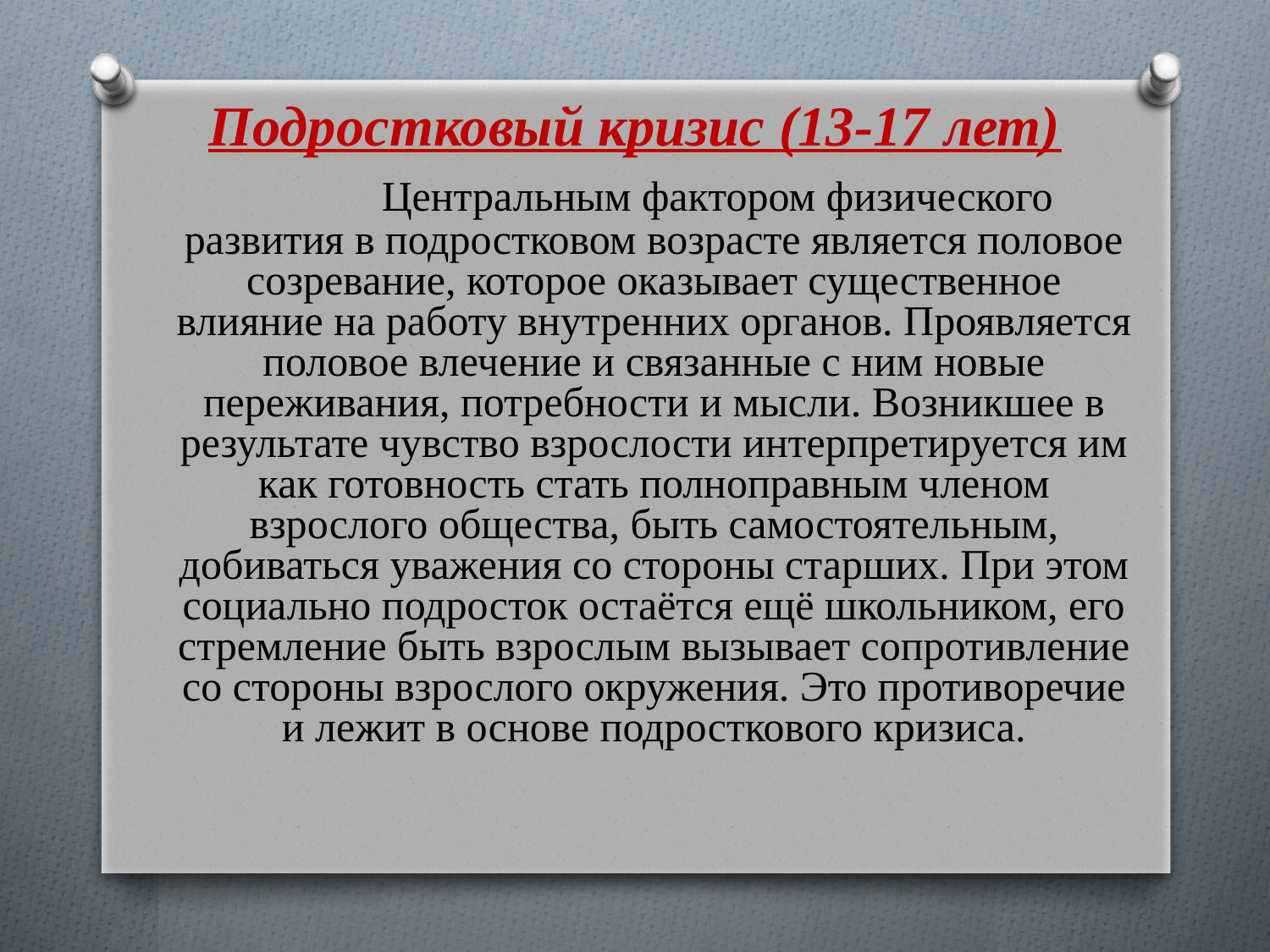

Подростковый кризис (13-17 лет)
		Центральным фактором физического развития в подростковом возрасте является половое созревание, которое оказывает существенное влияние на работу внутренних органов. Проявляется половое влечение и связанные с ним новые переживания, потребности и мысли. Возникшее в результате чувство взрослости интерпретируется им как готовность стать полноправным членом взрослого общества, быть самостоятельным, добиваться уважения со стороны старших. При этом социально подросток остаётся ещё школьником, его стремление быть взрослым вызывает сопротивление со стороны взрослого окружения. Это противоречие и лежит в основе подросткового кризиса.